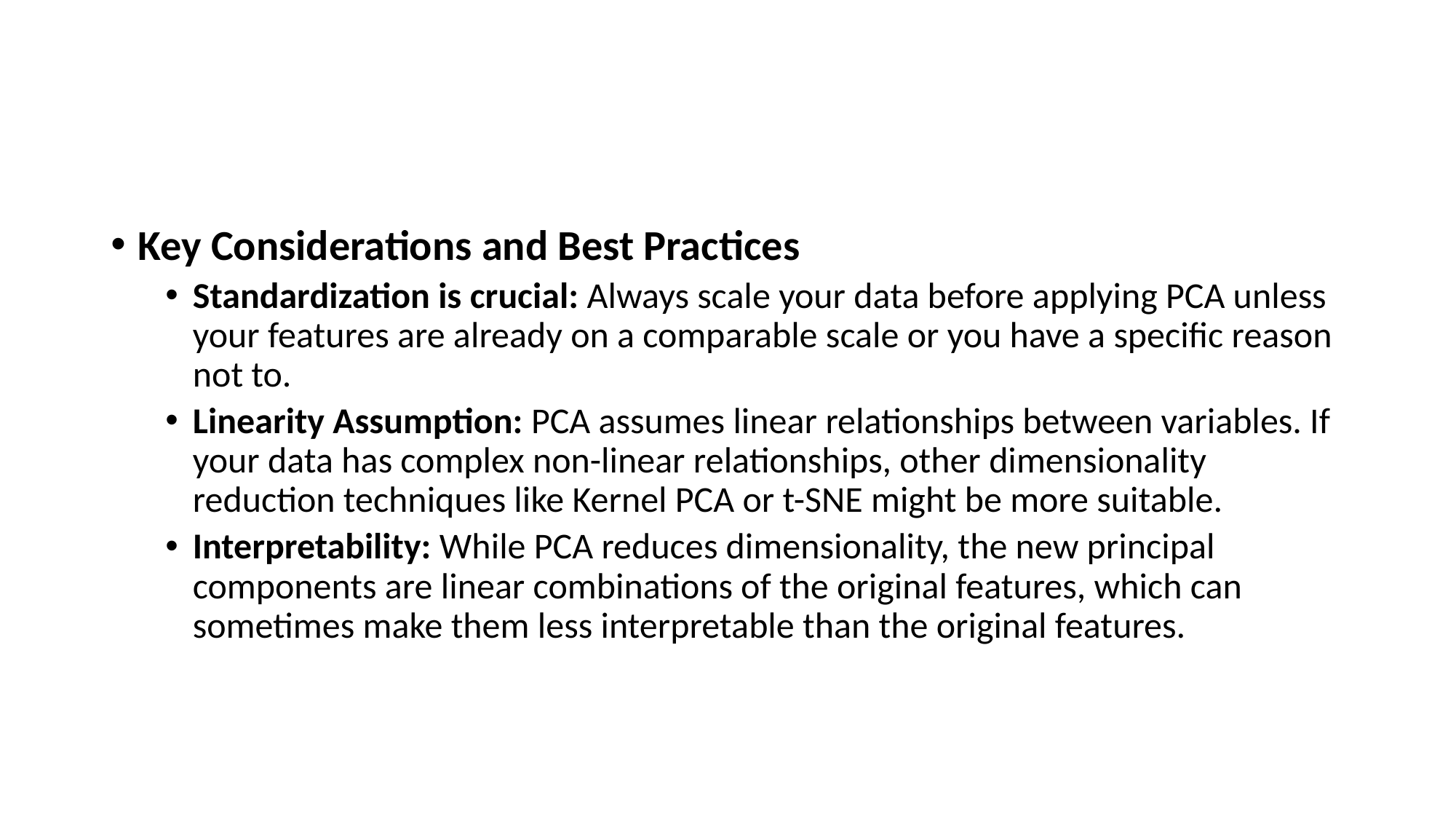

#
Key Considerations and Best Practices
Standardization is crucial: Always scale your data before applying PCA unless your features are already on a comparable scale or you have a specific reason not to.
Linearity Assumption: PCA assumes linear relationships between variables. If your data has complex non-linear relationships, other dimensionality reduction techniques like Kernel PCA or t-SNE might be more suitable.
Interpretability: While PCA reduces dimensionality, the new principal components are linear combinations of the original features, which can sometimes make them less interpretable than the original features.